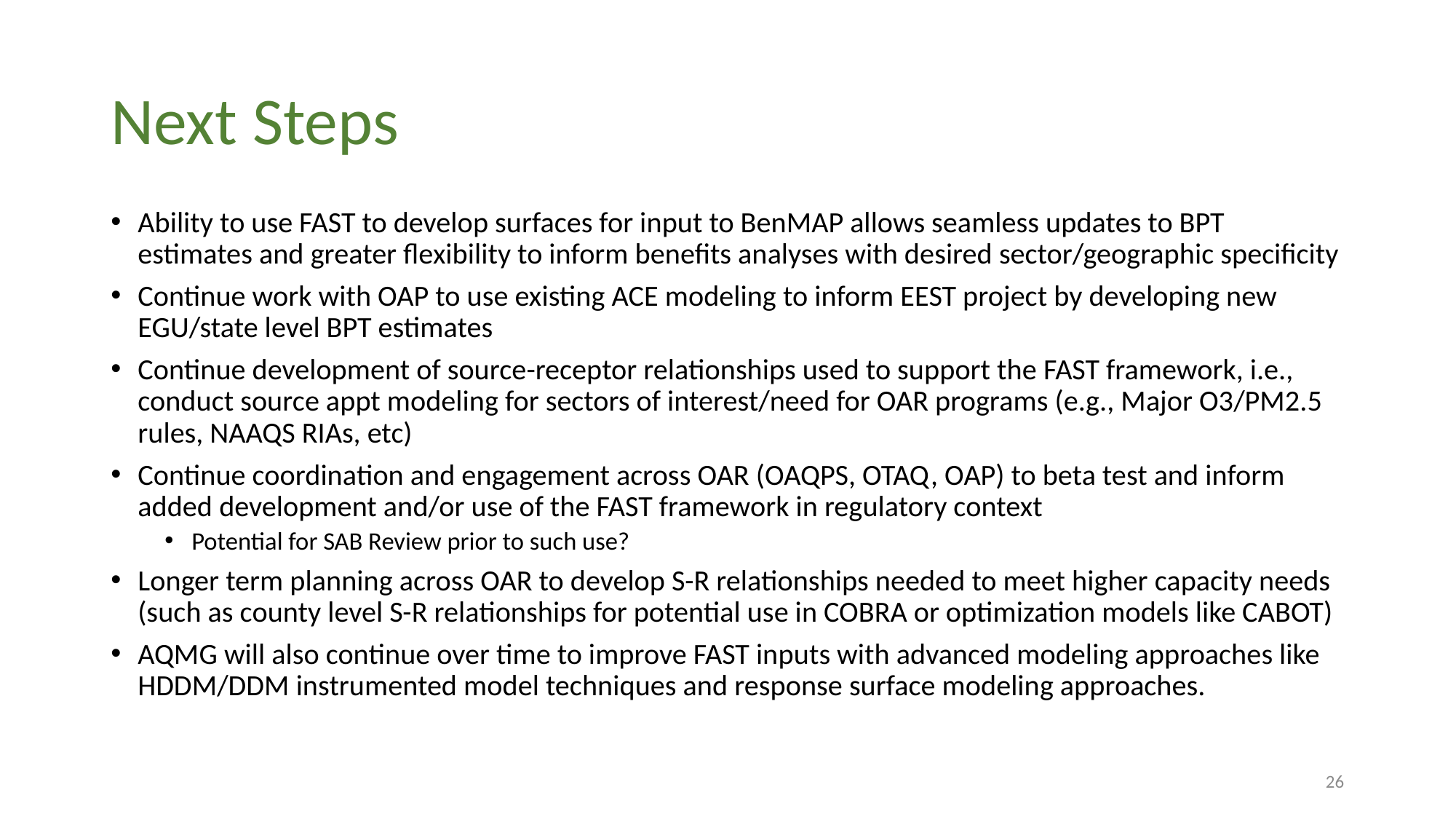

# Next Steps
Ability to use FAST to develop surfaces for input to BenMAP allows seamless updates to BPT estimates and greater flexibility to inform benefits analyses with desired sector/geographic specificity
Continue work with OAP to use existing ACE modeling to inform EEST project by developing new EGU/state level BPT estimates
Continue development of source-receptor relationships used to support the FAST framework, i.e., conduct source appt modeling for sectors of interest/need for OAR programs (e.g., Major O3/PM2.5 rules, NAAQS RIAs, etc)
Continue coordination and engagement across OAR (OAQPS, OTAQ, OAP) to beta test and inform added development and/or use of the FAST framework in regulatory context
Potential for SAB Review prior to such use?
Longer term planning across OAR to develop S-R relationships needed to meet higher capacity needs (such as county level S-R relationships for potential use in COBRA or optimization models like CABOT)
AQMG will also continue over time to improve FAST inputs with advanced modeling approaches like HDDM/DDM instrumented model techniques and response surface modeling approaches.
26